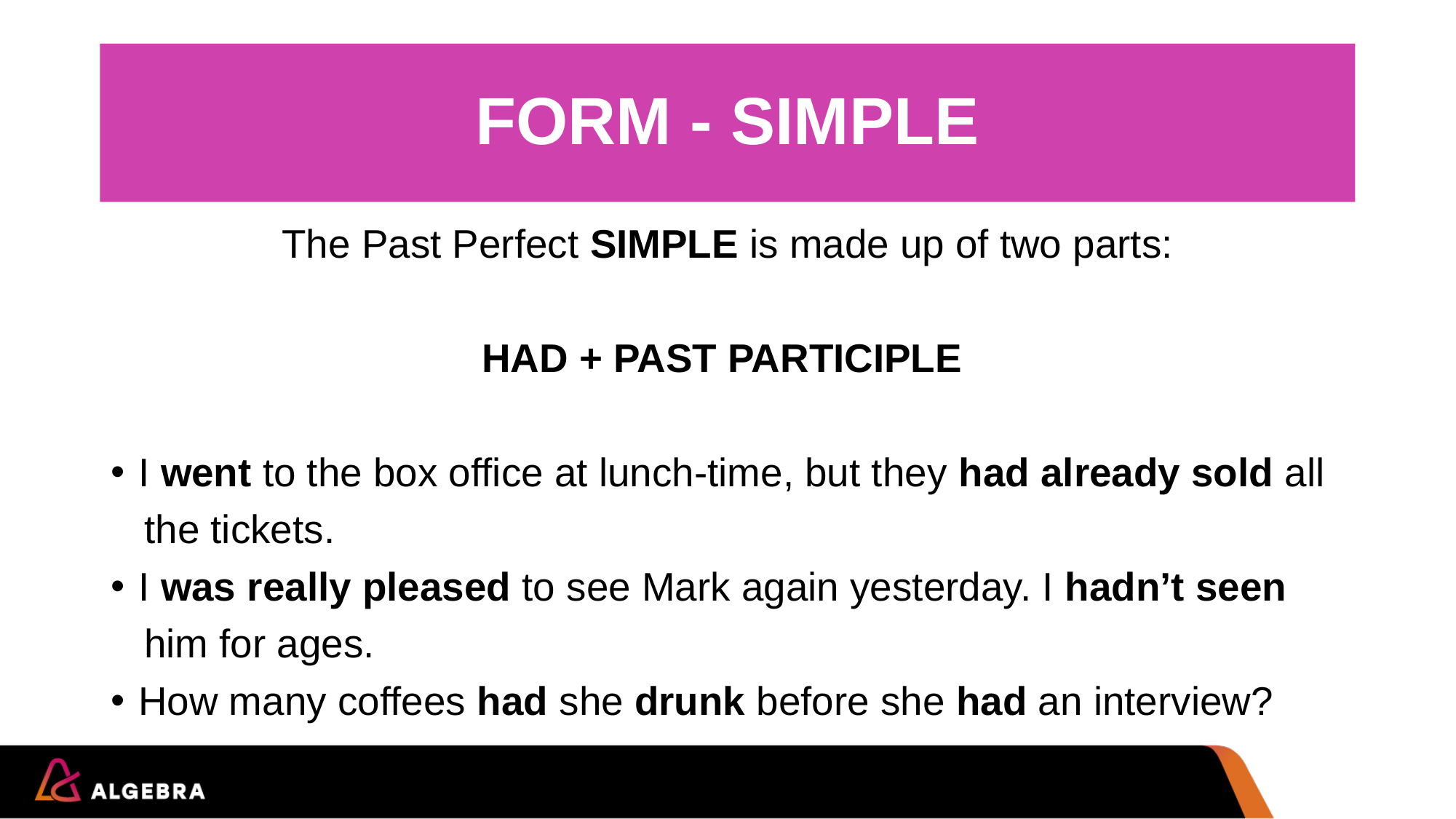

# FORM - SIMPLE
The Past Perfect SIMPLE is made up of two parts:

HAD + PAST PARTICIPLE

I went to the box office at lunch-time, but they had already sold all
   the tickets.
I was really pleased to see Mark again yesterday. I hadn’t seen
   him for ages.
How many coffees had she drunk before she had an interview?